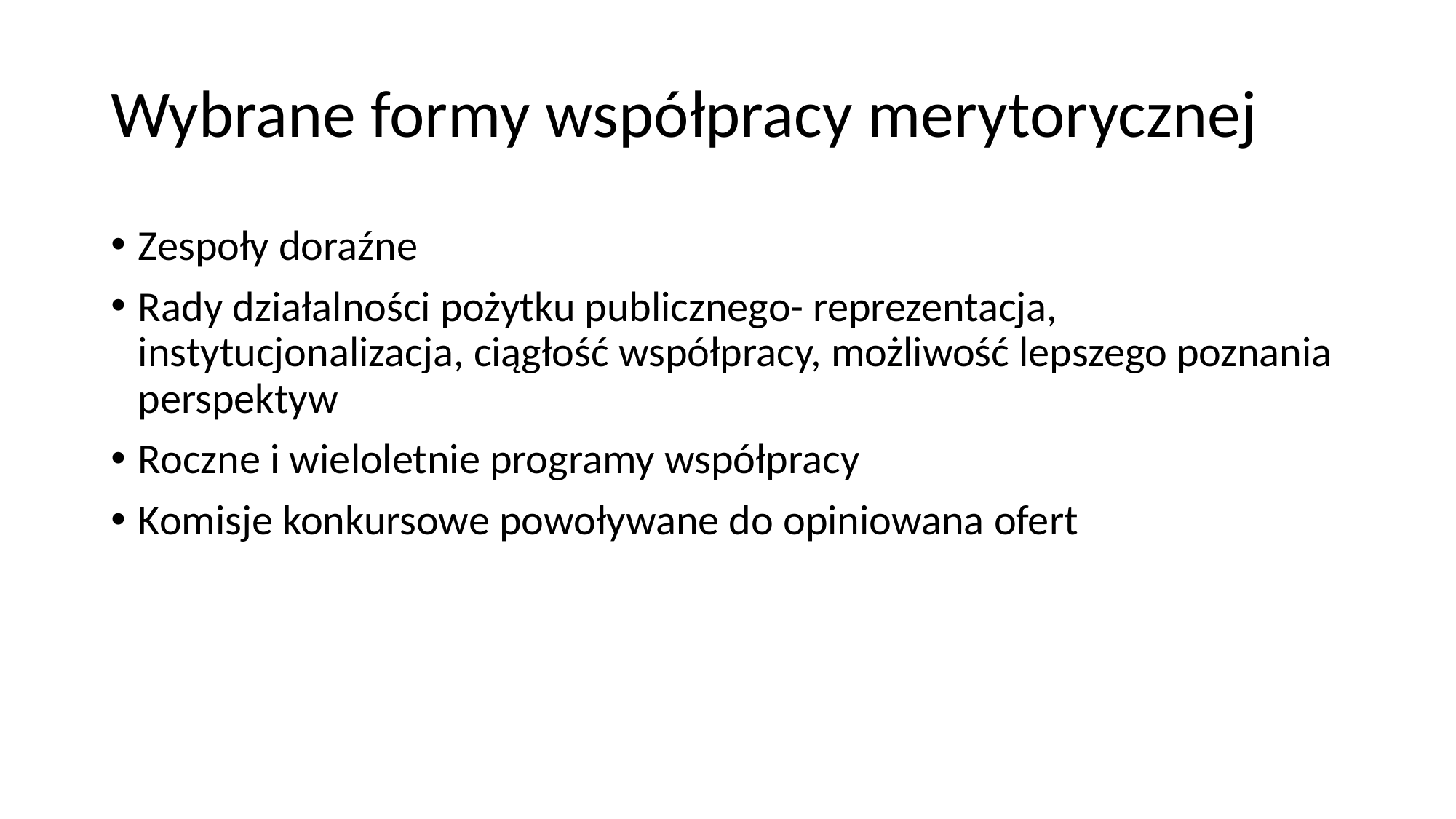

# Wybrane formy współpracy merytorycznej
Zespoły doraźne
Rady działalności pożytku publicznego- reprezentacja, instytucjonalizacja, ciągłość współpracy, możliwość lepszego poznania perspektyw
Roczne i wieloletnie programy współpracy
Komisje konkursowe powoływane do opiniowana ofert